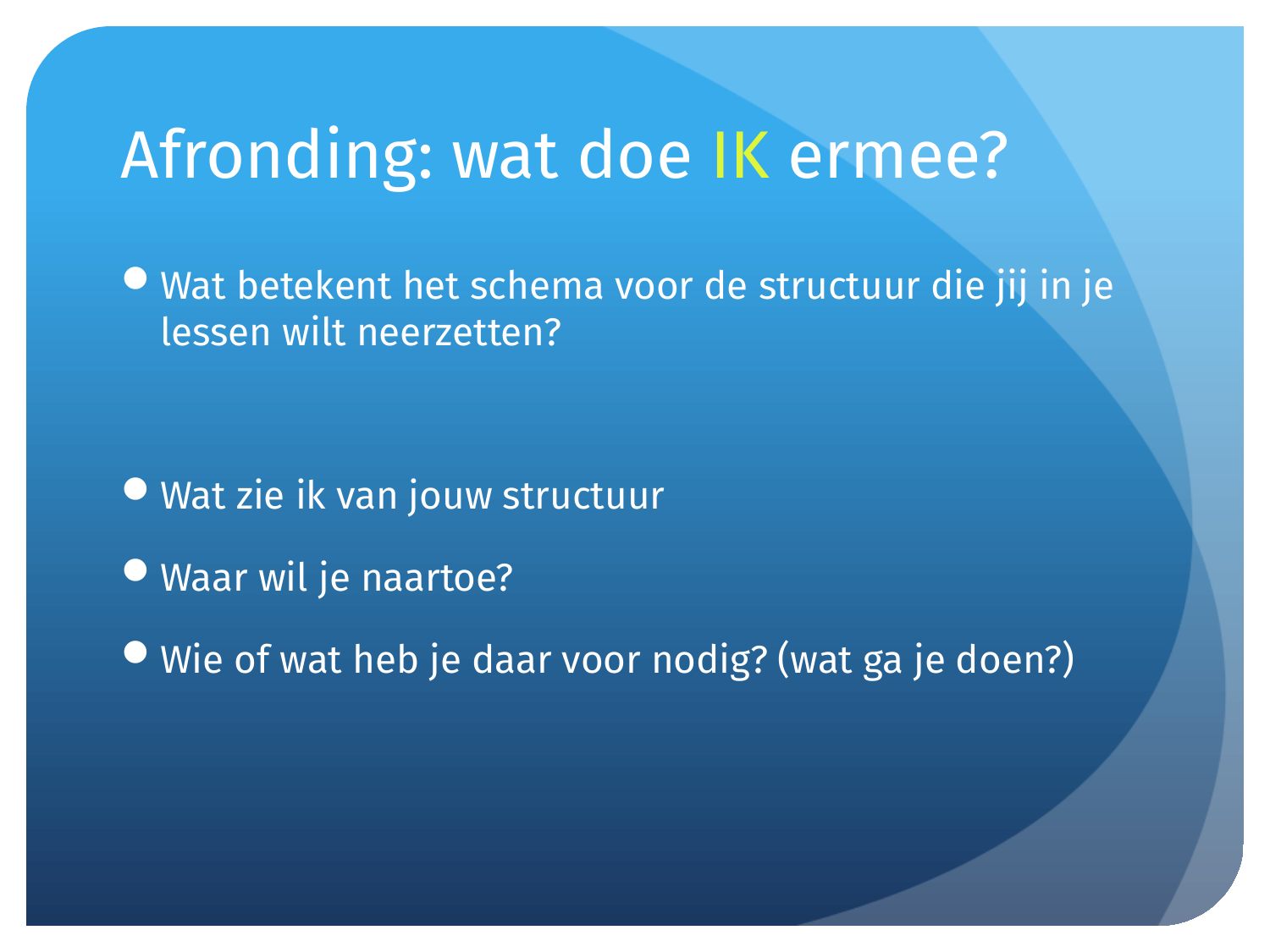

# Afronding: wat doe IK ermee?
Wat betekent het schema voor de structuur die jij in je lessen wilt neerzetten?

Wat zie ik van jouw structuur
Waar wil je naartoe?
Wie of wat heb je daar voor nodig? (wat ga je doen?)